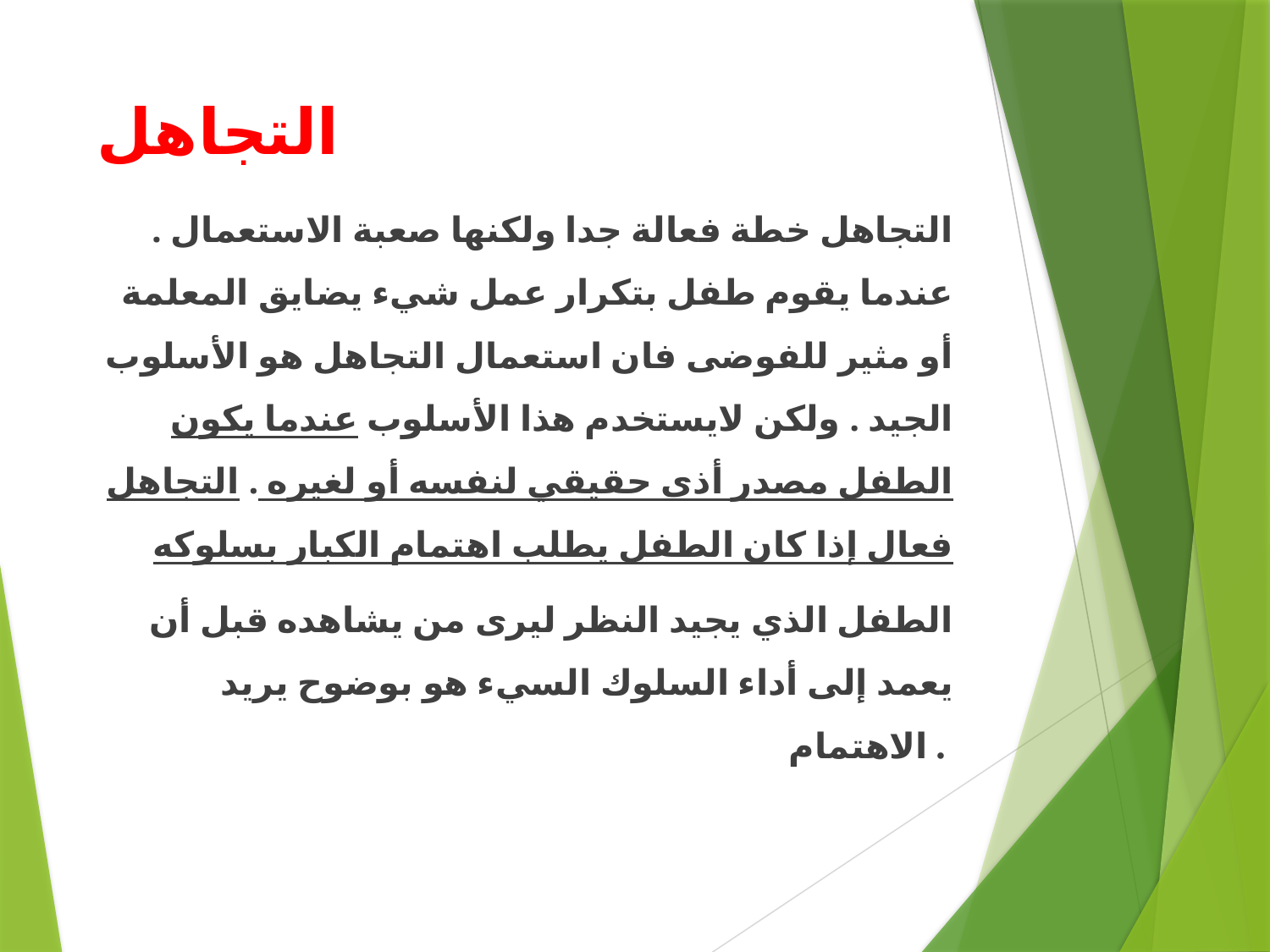

# التجاهل
التجاهل خطة فعالة جدا ولكنها صعبة الاستعمال . عندما يقوم طفل بتكرار عمل شيء يضايق المعلمة أو مثير للفوضى فان استعمال التجاهل هو الأسلوب الجيد . ولكن لايستخدم هذا الأسلوب عندما يكون الطفل مصدر أذى حقيقي لنفسه أو لغيره . التجاهل فعال إذا كان الطفل يطلب اهتمام الكبار بسلوكه
 الطفل الذي يجيد النظر ليرى من يشاهده قبل أن يعمد إلى أداء السلوك السيء هو بوضوح يريد الاهتمام .